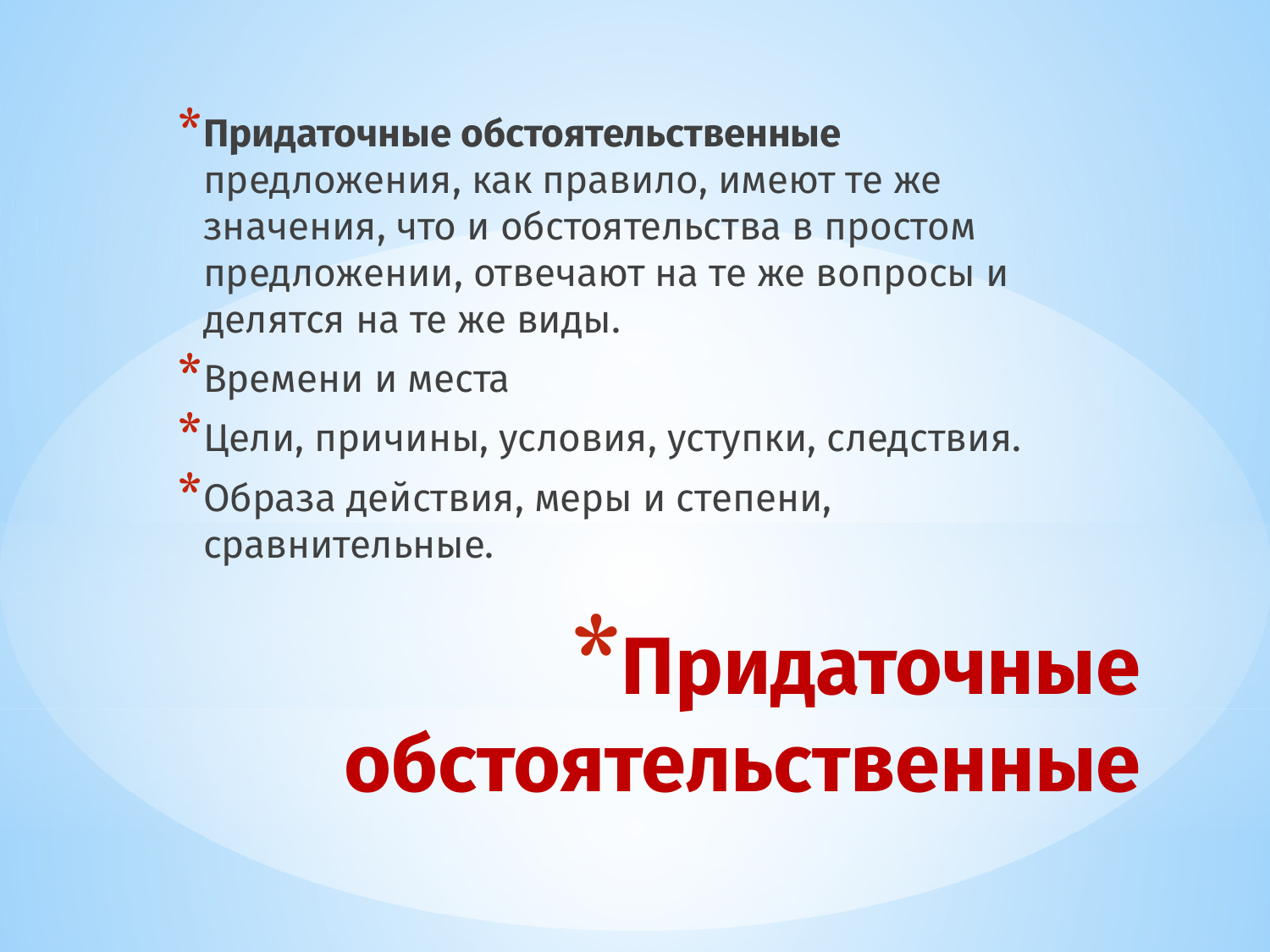

Придаточные обстоятельственные предложения, как правило, имеют те же значения, что и обстоятельства в простом предложении, отвечают на те же вопросы и делятся на те же виды.
Времени и места
Цели, причины, условия, уступки, следствия.
Образа действия, меры и степени, сравнительные.
# Придаточные обстоятельственные